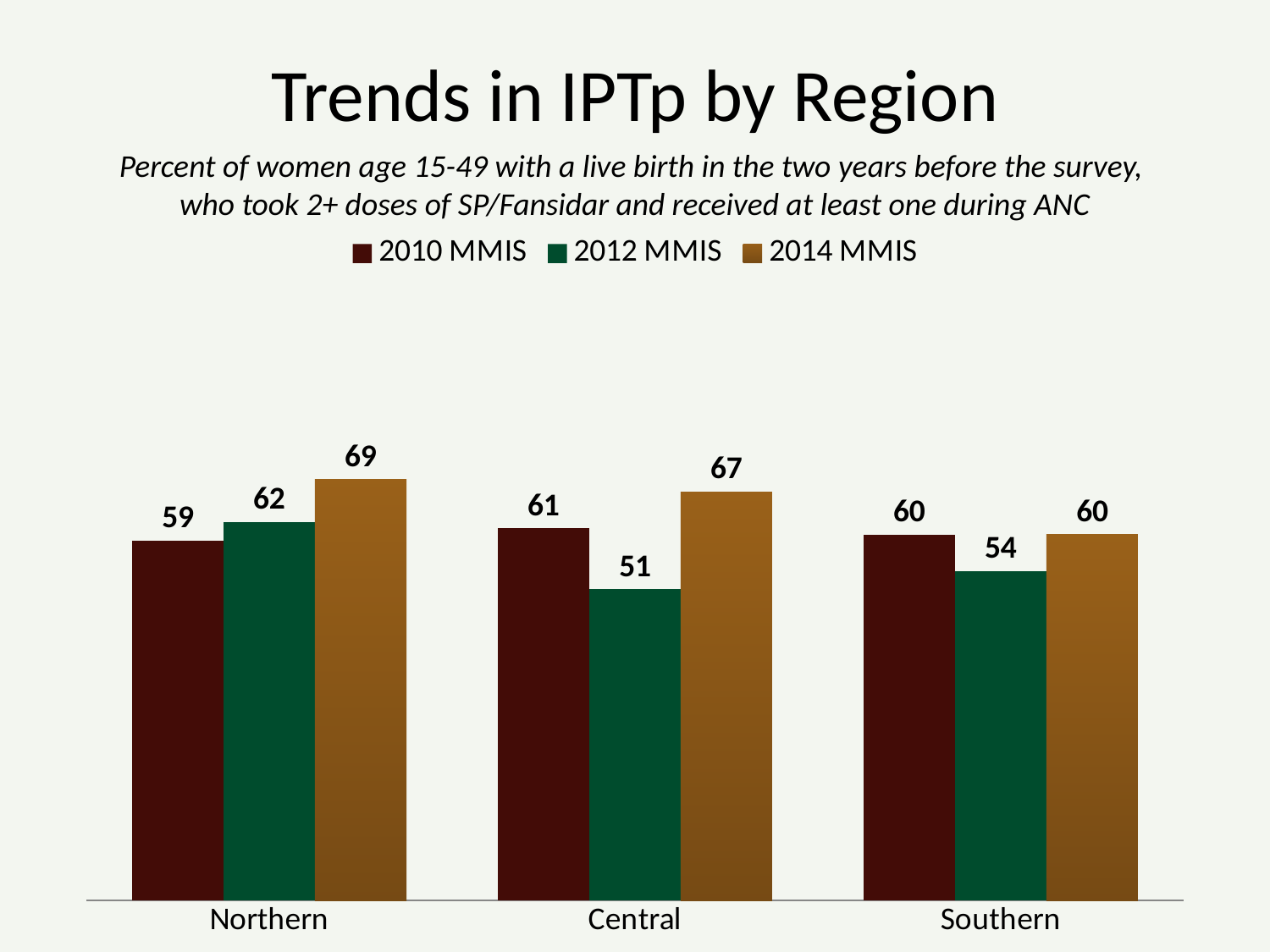

Trends in IPTp by Region
Percent of women age 15-49 with a live birth in the two years before the survey,
who took 2+ doses of SP/Fansidar and received at least one during ANC

### Chart

| Category | 2010 MMIS | 2012 MMIS | 2014 MMIS |
|---|---|---|---|
| Northern | 59.0 | 62.0 | 69.0 |
| Central | 61.0 | 51.0 | 67.0 |
| Southern | 60.0 | 54.0 | 60.0 |